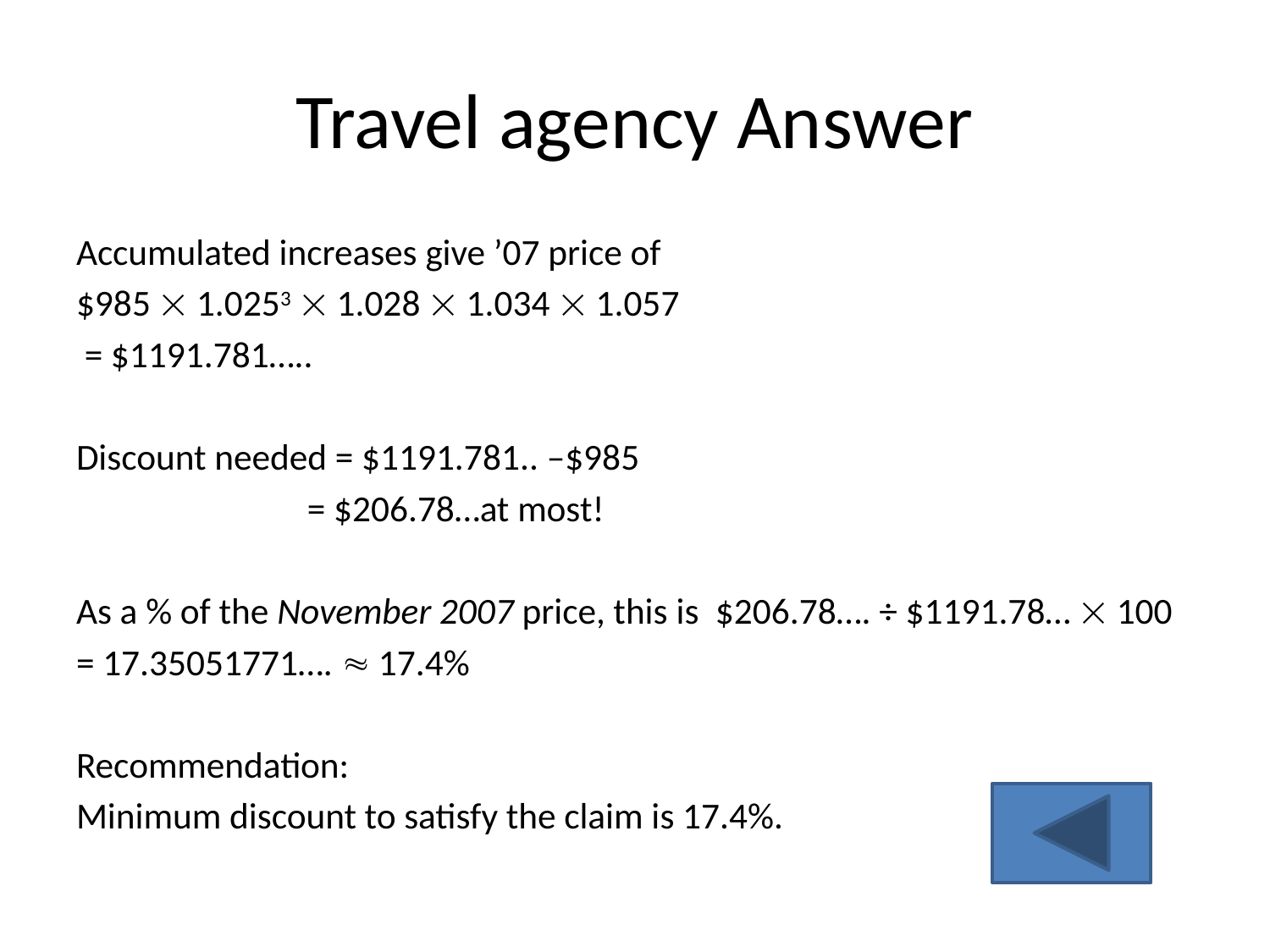

# Travel agency Answer
Accumulated increases give ’07 price of
$985 × 1.0253 × 1.028 × 1.034 × 1.057
 = $1191.781…..

Discount needed = $1191.781.. –$985
                            = $206.78…at most!

As a % of the November 2007 price, this is  $206.78…. ÷ $1191.78… × 100
= 17.35051771…. ≈ 17.4%

Recommendation:
Minimum discount to satisfy the claim is 17.4%.